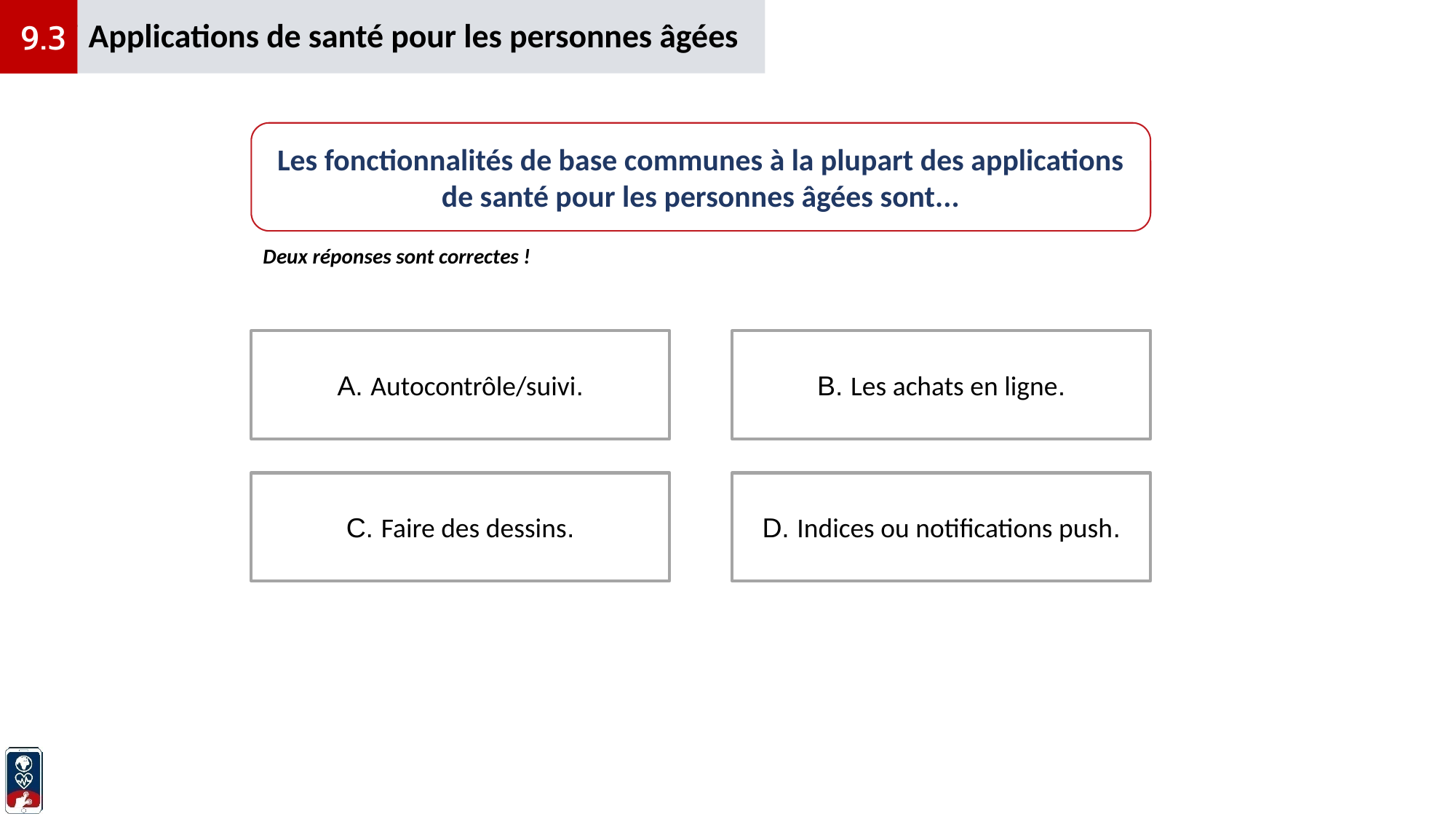

Applications de santé pour les personnes âgées
9.3
Les fonctionnalités de base communes à la plupart des applications de santé pour les personnes âgées sont...
Deux réponses sont correctes !
A. Autocontrôle/suivi.
B. Les achats en ligne.
C. Faire des dessins.
D. Indices ou notifications push.